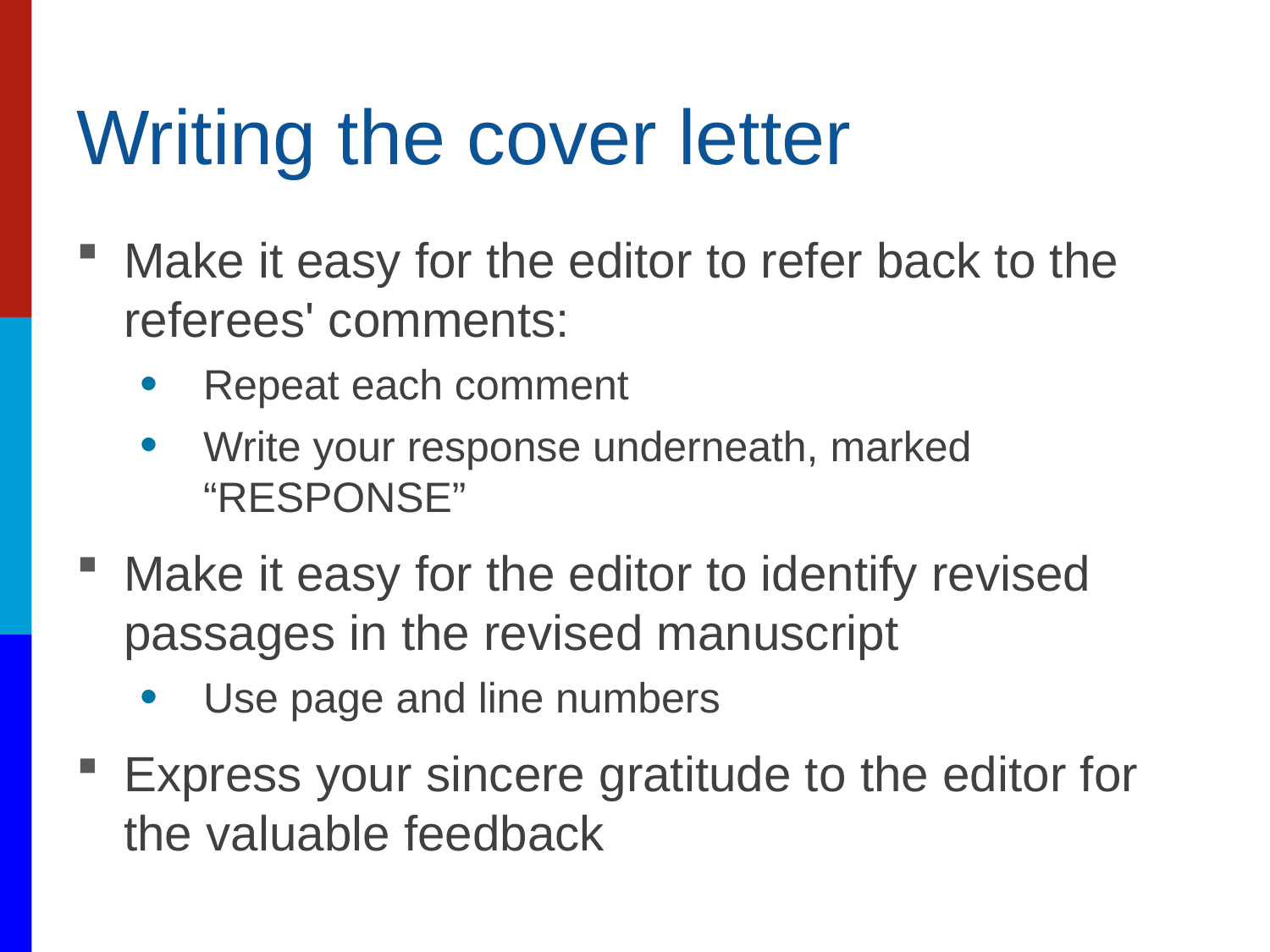

# Writing the cover letter
Make it easy for the editor to refer back to the referees' comments:
Repeat each comment
Write your response underneath, marked “RESPONSE”
Make it easy for the editor to identify revised passages in the revised manuscript
Use page and line numbers
Express your sincere gratitude to the editor for the valuable feedback